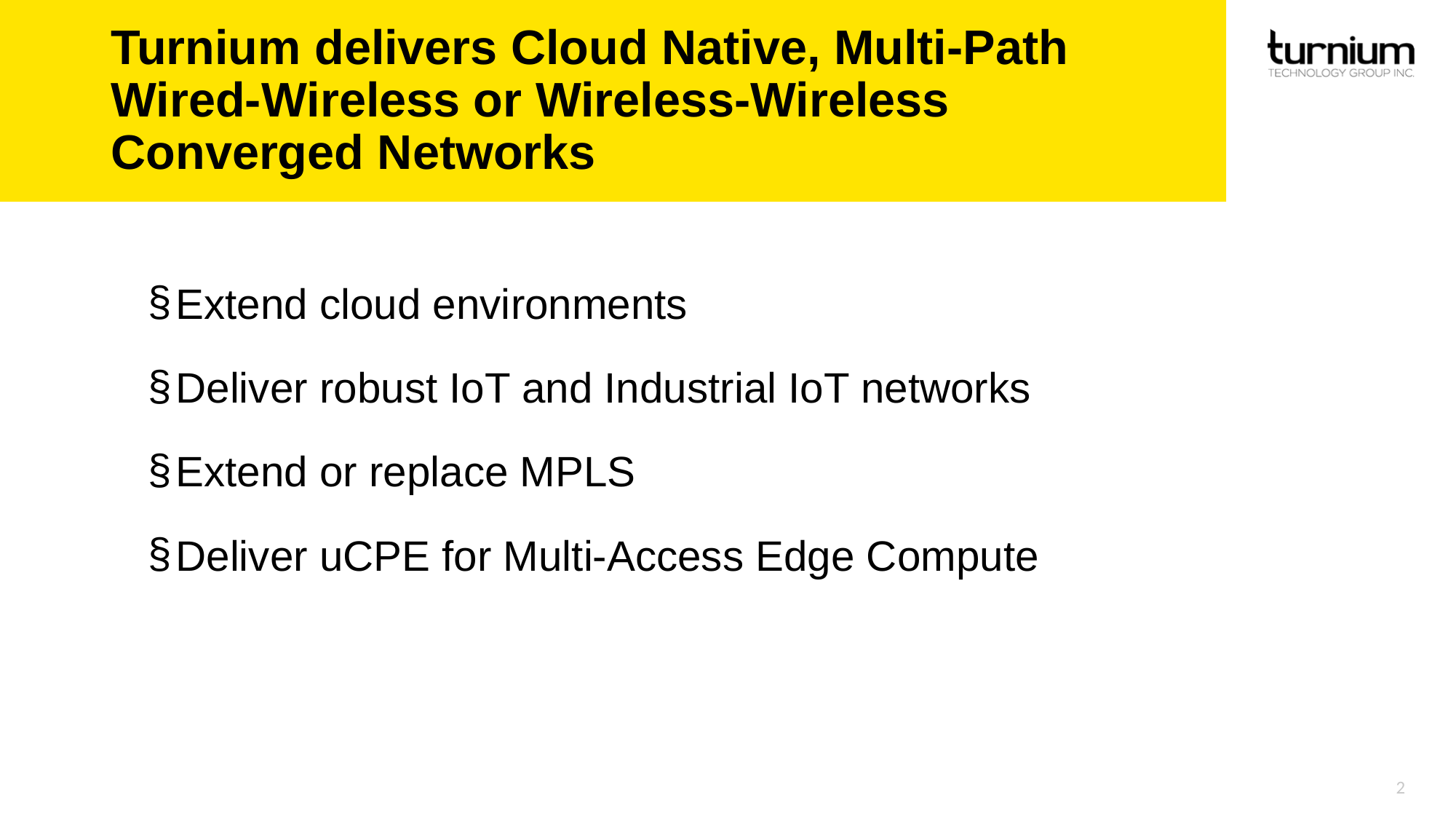

# Turnium delivers Cloud Native, Multi-Path Wired-Wireless or Wireless-Wireless Converged Networks
Extend cloud environments
Deliver robust IoT and Industrial IoT networks
Extend or replace MPLS
Deliver uCPE for Multi-Access Edge Compute
2